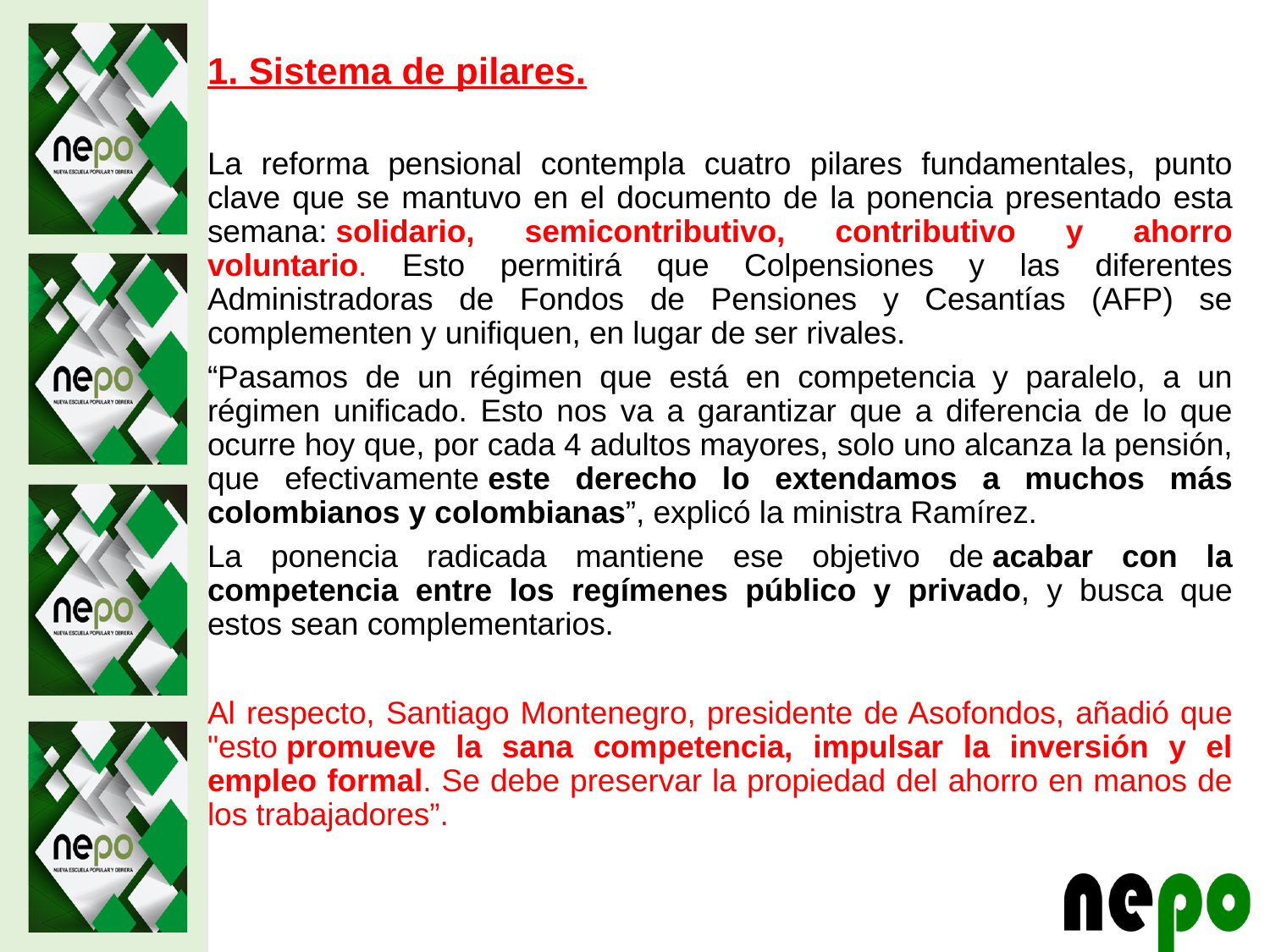

1. Sistema de pilares.

La reforma pensional contempla cuatro pilares fundamentales, punto clave que se mantuvo en el documento de la ponencia presentado esta semana: solidario, semicontributivo, contributivo y ahorro voluntario. Esto permitirá que Colpensiones y las diferentes Administradoras de Fondos de Pensiones y Cesantías (AFP) se complementen y unifiquen, en lugar de ser rivales.
“Pasamos de un régimen que está en competencia y paralelo, a un régimen unificado. Esto nos va a garantizar que a diferencia de lo que ocurre hoy que, por cada 4 adultos mayores, solo uno alcanza la pensión, que efectivamente este derecho lo extendamos a muchos más colombianos y colombianas”, explicó la ministra Ramírez.
La ponencia radicada mantiene ese objetivo de acabar con la competencia entre los regímenes público y privado, y busca que estos sean complementarios.

Al respecto, Santiago Montenegro, presidente de Asofondos, añadió que "esto promueve la sana competencia, impulsar la inversión y el empleo formal. Se debe preservar la propiedad del ahorro en manos de los trabajadores”.